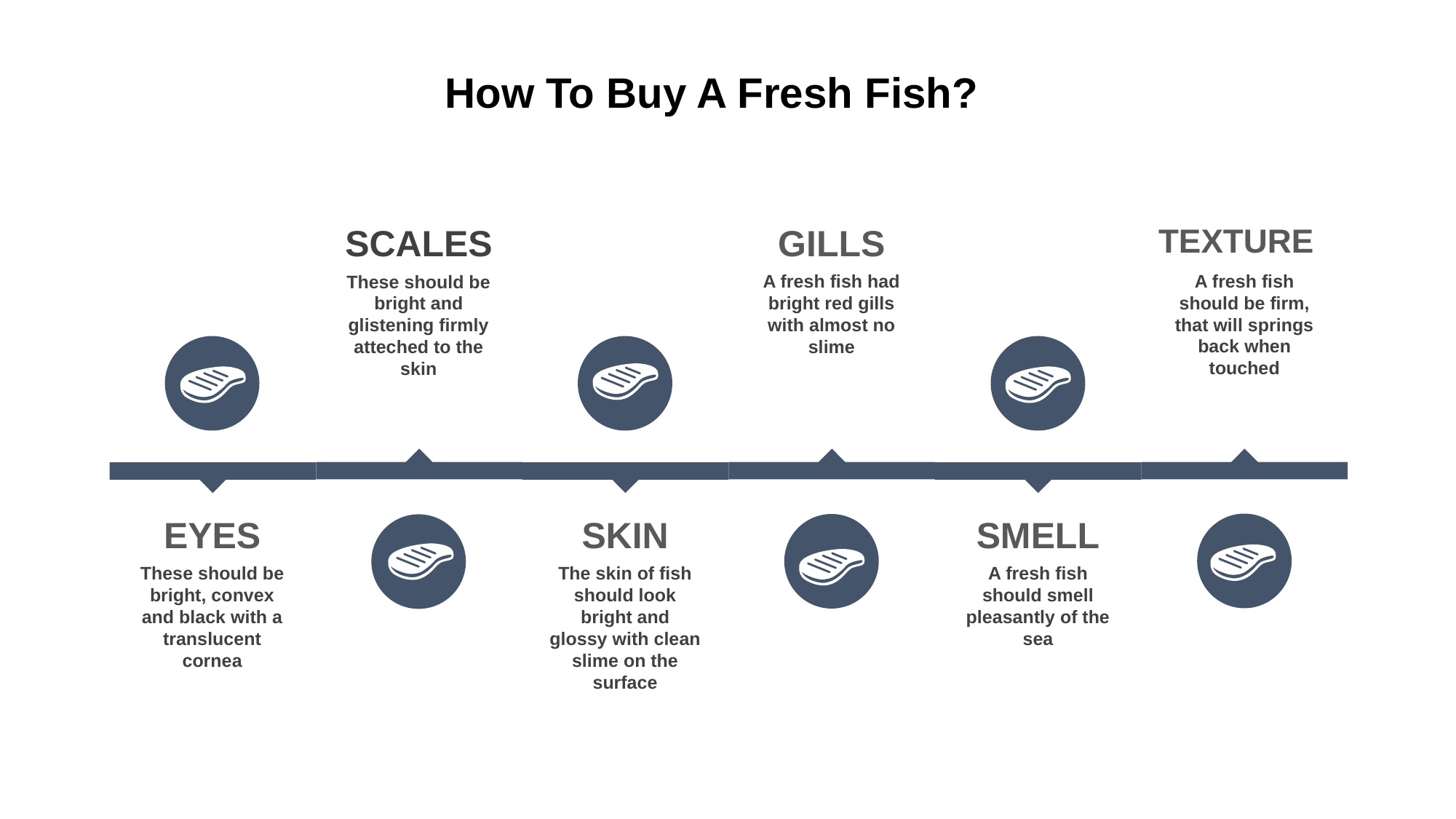

How To Buy A Fresh Fish?
TEXTURE
GILLS
SCALES
A fresh fish should be firm, that will springs back when touched
A fresh fish had bright red gills with almost no slime
These should be bright and glistening firmly atteched to the skin

EYES
SKIN
SMELL

These should be bright, convex and black with a translucent cornea
The skin of fish should look bright and glossy with clean slime on the surface
A fresh fish should smell pleasantly of the sea